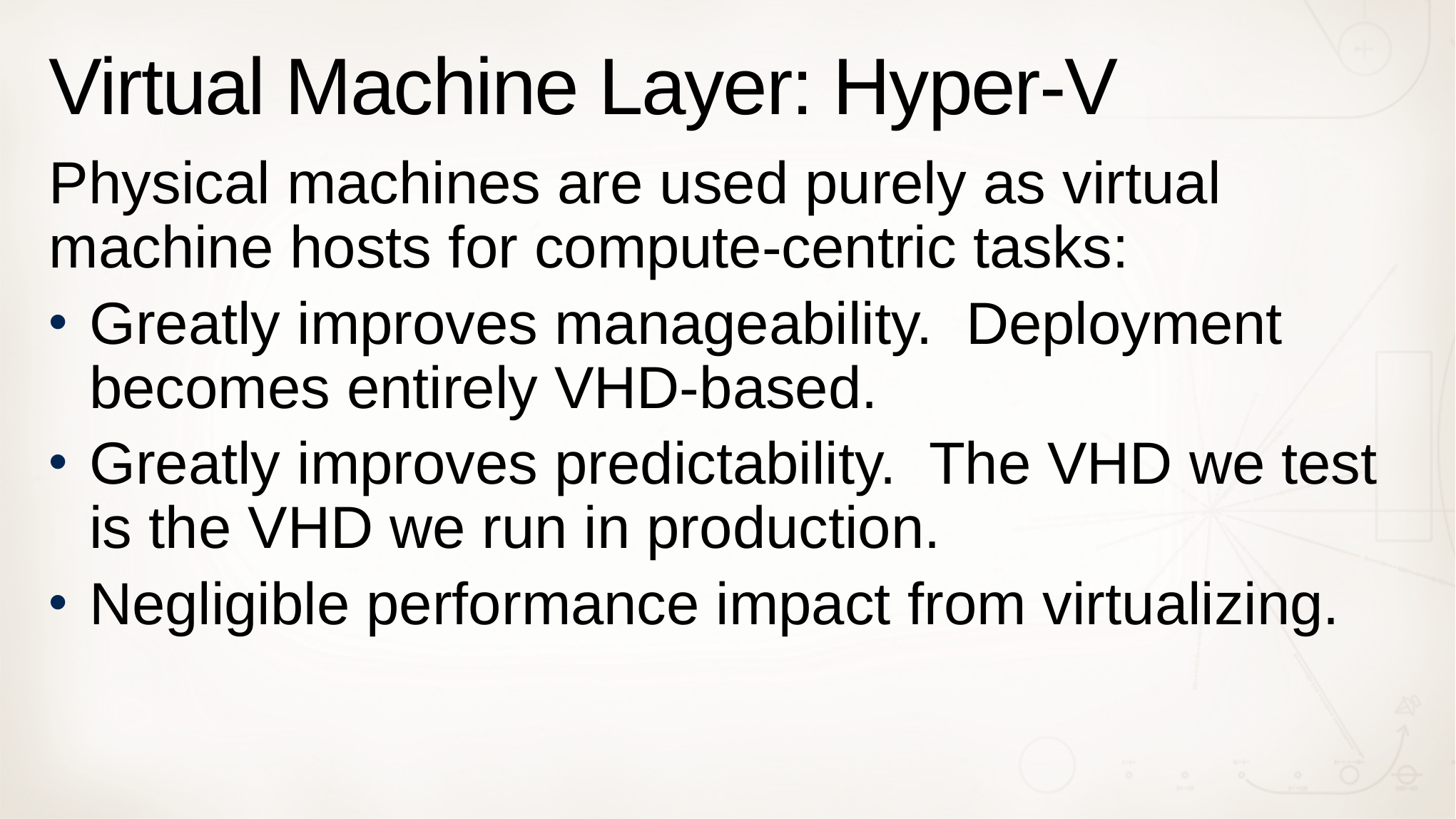

# Virtual Machine Layer: Hyper-V
Physical machines are used purely as virtual machine hosts for compute-centric tasks:
Greatly improves manageability.  Deployment becomes entirely VHD-based.
Greatly improves predictability.  The VHD we test is the VHD we run in production.
Negligible performance impact from virtualizing.